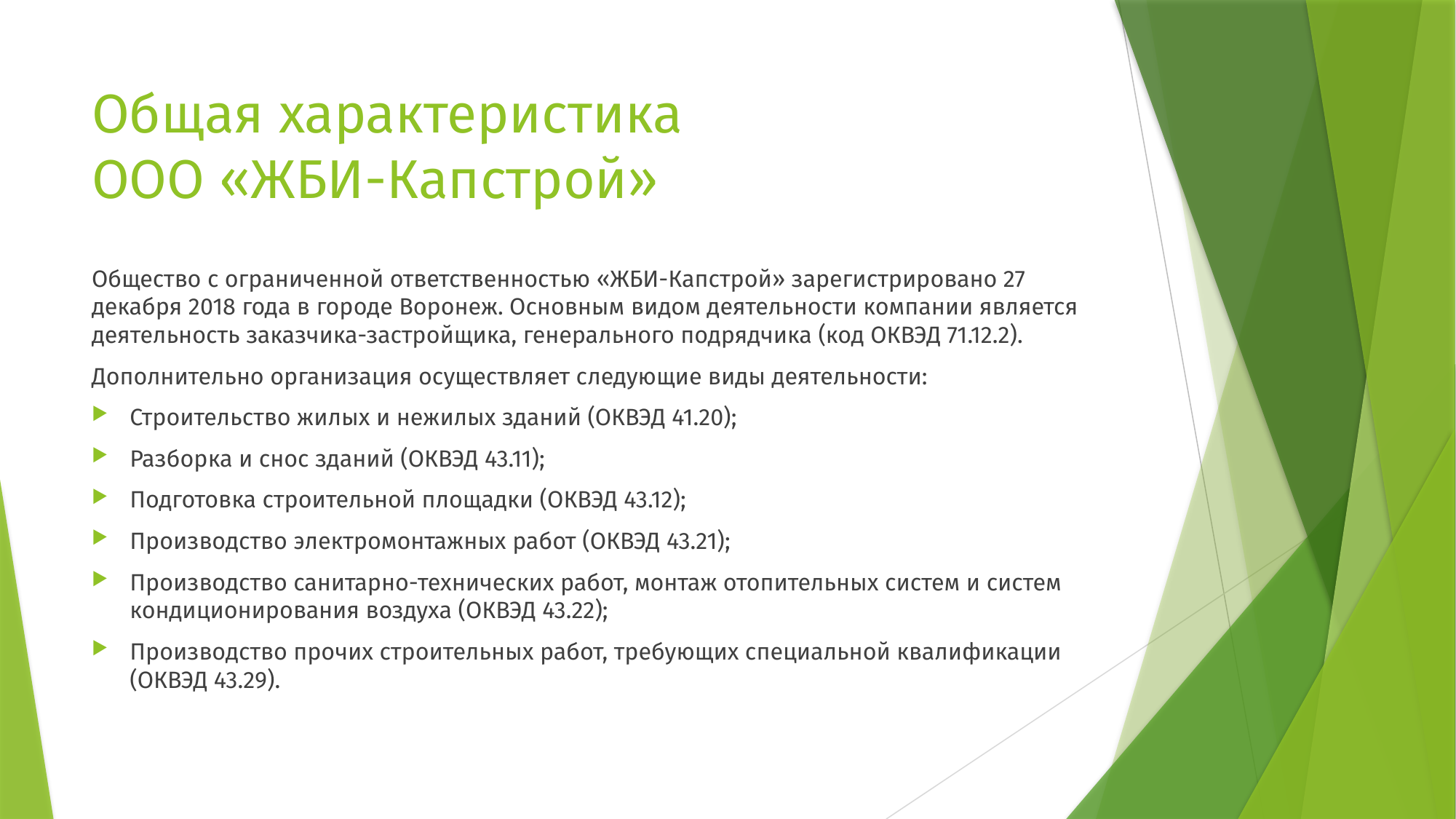

# Общая характеристика ООО «ЖБИ-Капстрой»
Общество с ограниченной ответственностью «ЖБИ-Капстрой» зарегистрировано 27 декабря 2018 года в городе Воронеж. Основным видом деятельности компании является деятельность заказчика-застройщика, генерального подрядчика (код ОКВЭД 71.12.2).
Дополнительно организация осуществляет следующие виды деятельности:
Строительство жилых и нежилых зданий (ОКВЭД 41.20);
Разборка и снос зданий (ОКВЭД 43.11);
Подготовка строительной площадки (ОКВЭД 43.12);
Производство электромонтажных работ (ОКВЭД 43.21);
Производство санитарно-технических работ, монтаж отопительных систем и систем кондиционирования воздуха (ОКВЭД 43.22);
Производство прочих строительных работ, требующих специальной квалификации (ОКВЭД 43.29).